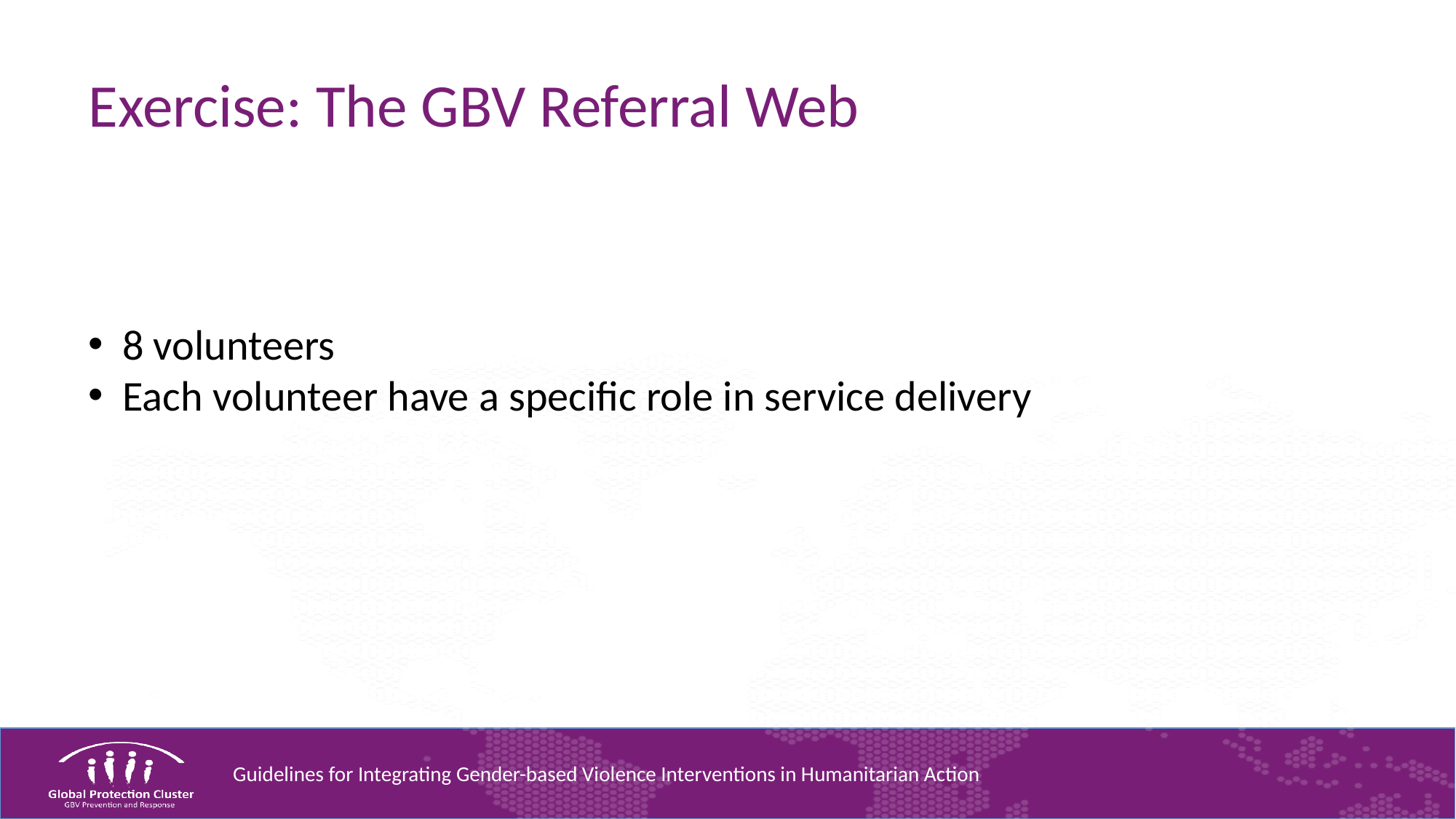

# Exercise: The GBV Referral Web
8 volunteers
Each volunteer have a specific role in service delivery